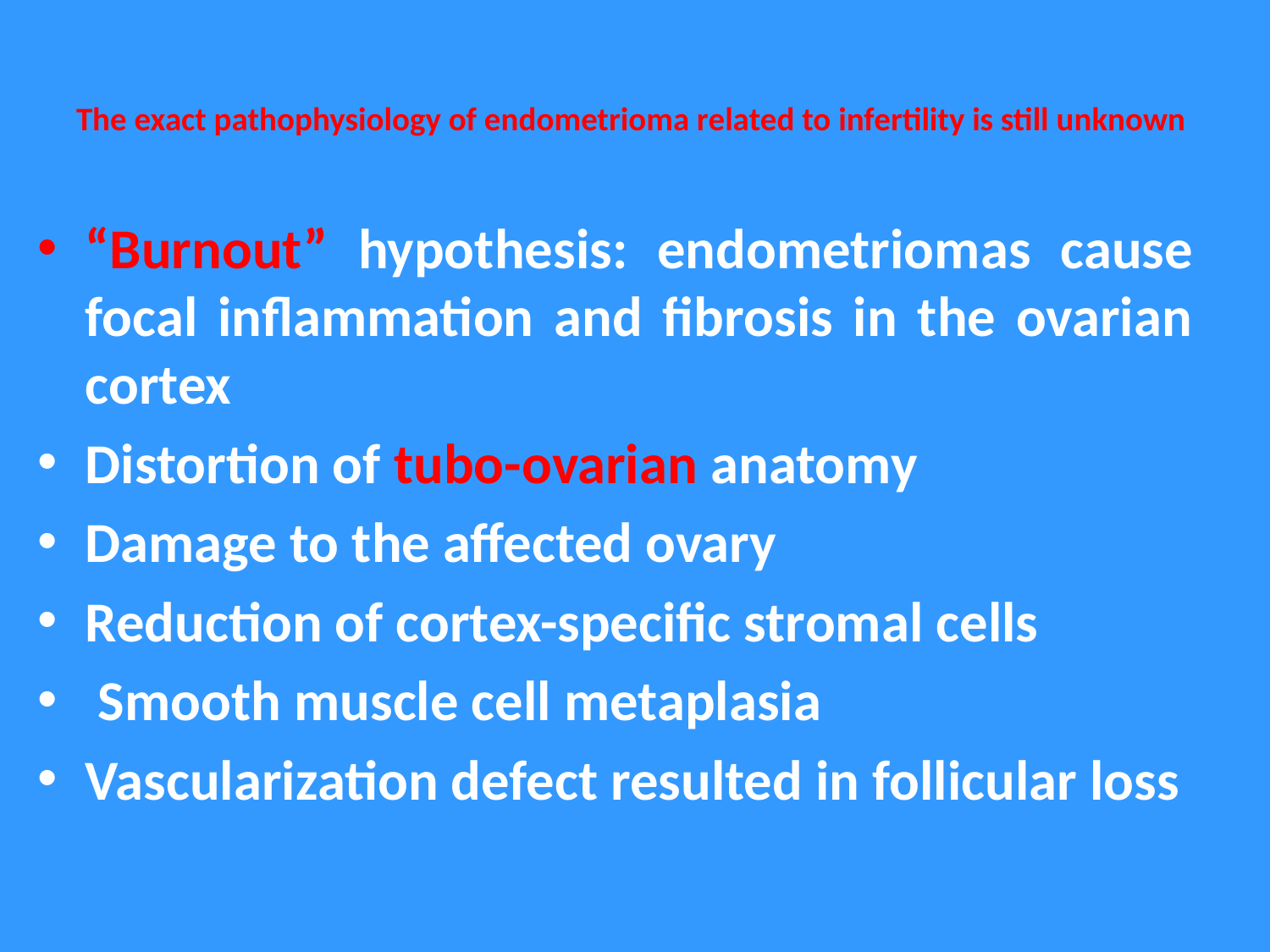

# The exact pathophysiology of endometrioma related to infertility is still unknown
“Burnout” hypothesis: endometriomas cause focal inflammation and fibrosis in the ovarian cortex
Distortion of tubo-ovarian anatomy
Damage to the affected ovary
Reduction of cortex-specific stromal cells
 Smooth muscle cell metaplasia
Vascularization defect resulted in follicular loss